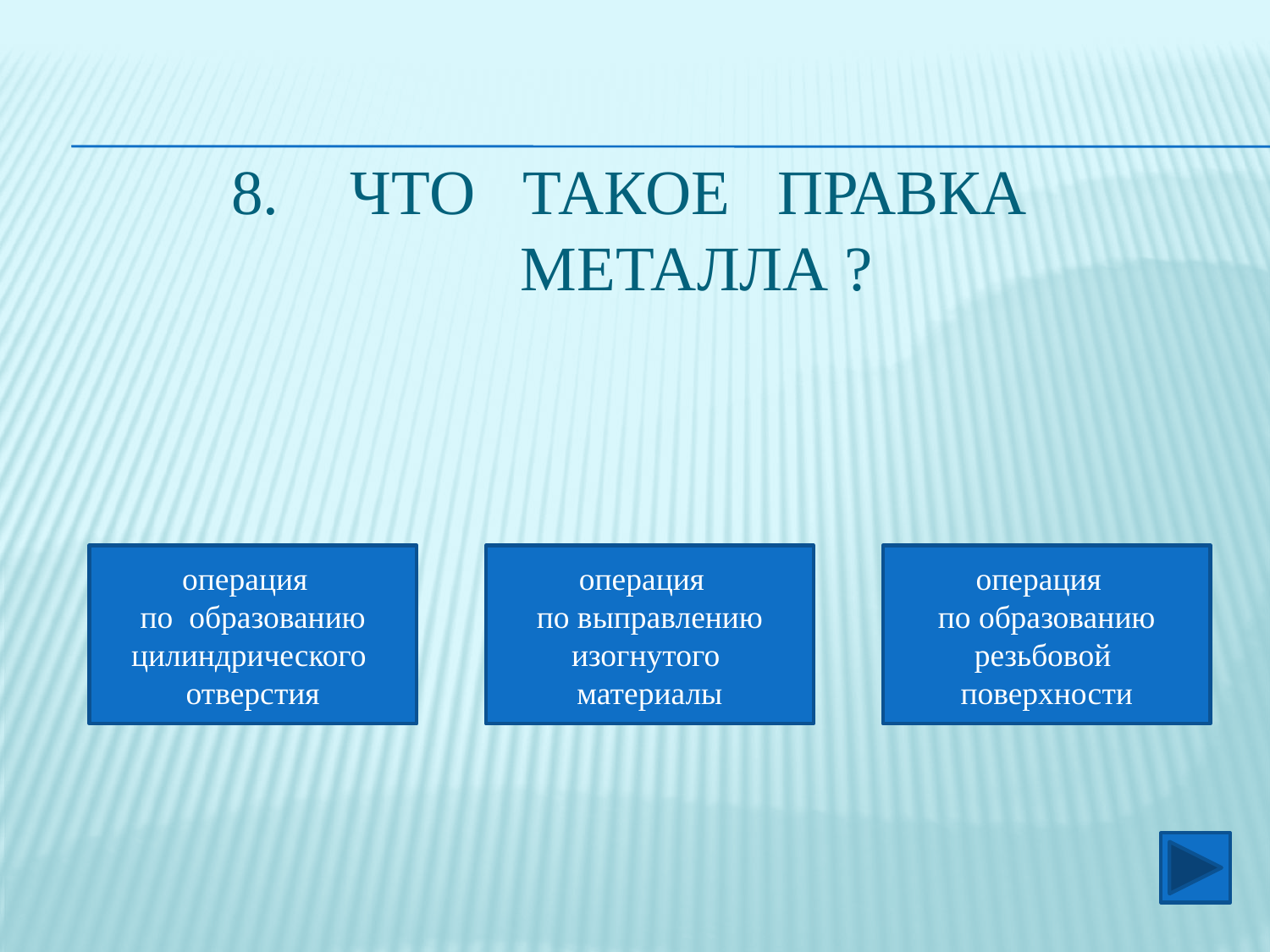

# Что   такое   правка   металла ?
операция
по  образованию цилиндрического
отверстия
операция
 по выправлению  изогнутого
материалы
операция
 по образованию  резьбовой
поверхности